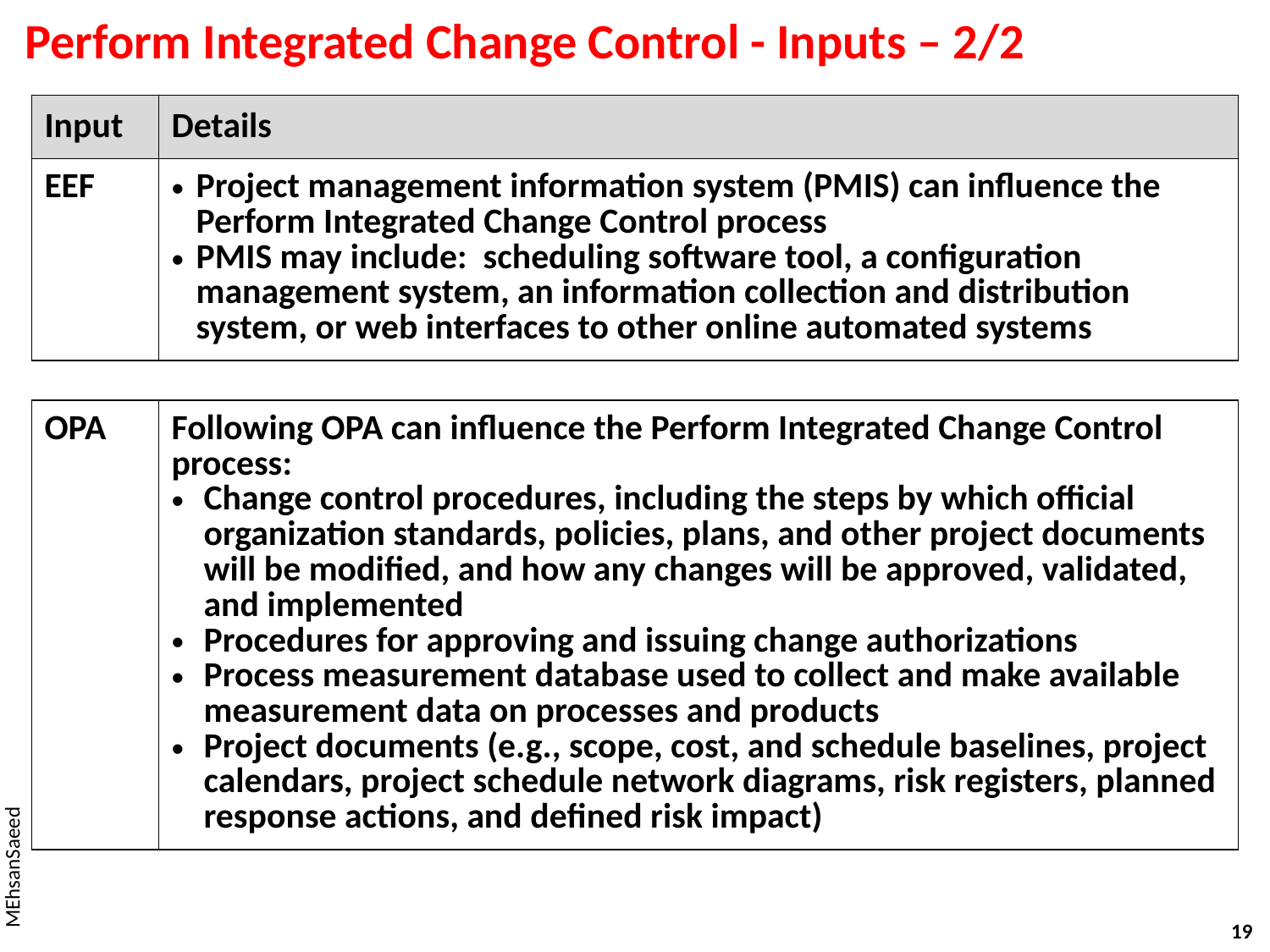

# Perform Integrated Change Control - Inputs – 2/2
| Input | Details |
| --- | --- |
| EEF | Project management information system (PMIS) can influence the Perform Integrated Change Control process PMIS may include: scheduling software tool, a configuration management system, an information collection and distribution system, or web interfaces to other online automated systems |
| OPA | Following OPA can influence the Perform Integrated Change Control process: Change control procedures, including the steps by which official organization standards, policies, plans, and other project documents will be modified, and how any changes will be approved, validated, and implemented Procedures for approving and issuing change authorizations Process measurement database used to collect and make available measurement data on processes and products Project documents (e.g., scope, cost, and schedule baselines, project calendars, project schedule network diagrams, risk registers, planned response actions, and defined risk impact) |
| --- | --- |
MEhsanSaeed
19